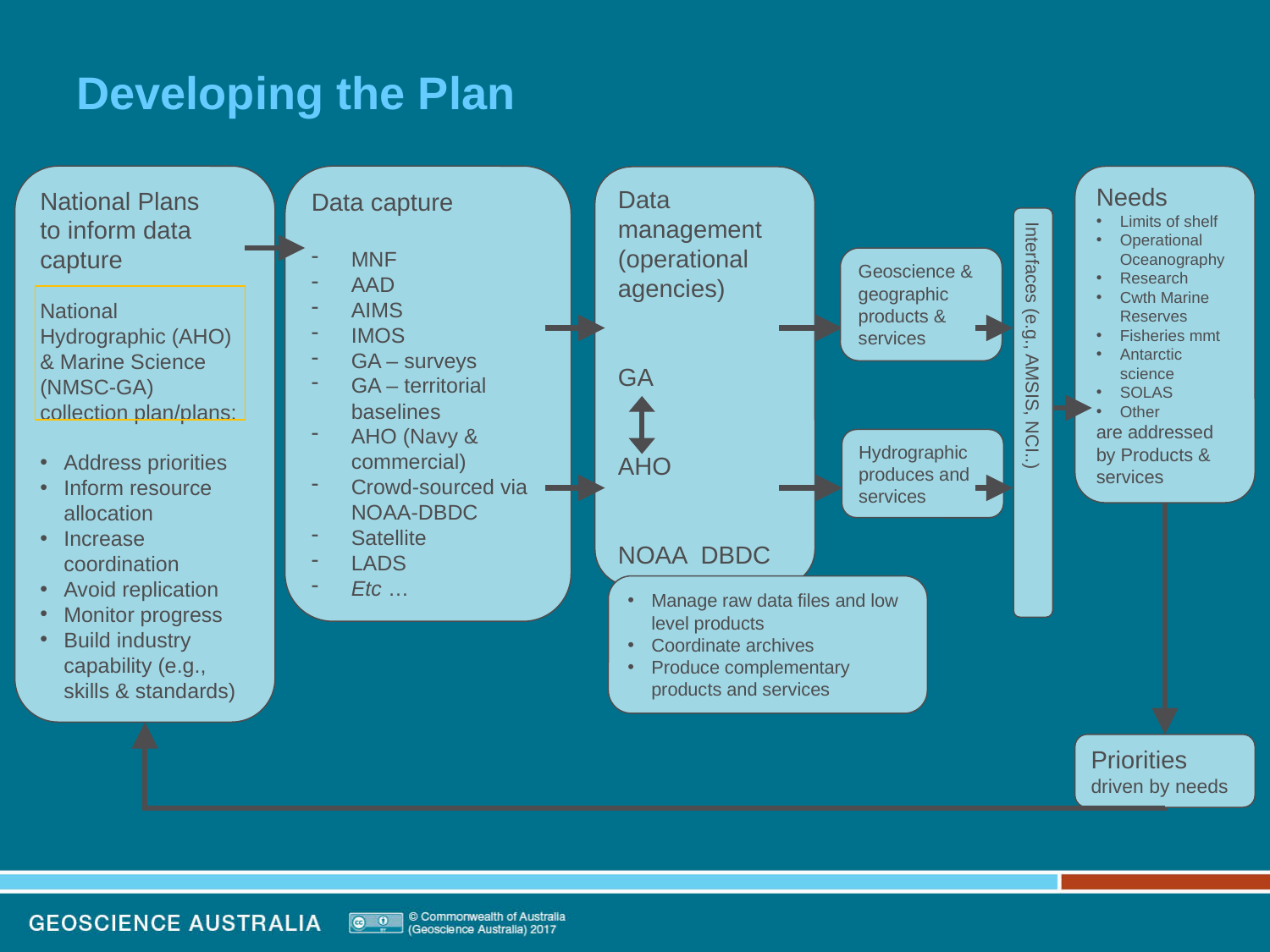

# Developing the Plan
National Plans
to inform data capture

National Hydrographic (AHO) & Marine Science (NMSC-GA)
collection plan/plans:

Address priorities
Inform resource allocation
Increase coordination
Avoid replication
Monitor progress
Build industry capability (e.g., skills & standards)
Data capture

MNF
AAD
AIMS
IMOS
GA – surveys
GA – territorial baselines
AHO (Navy & commercial)
Crowd-sourced via NOAA-DBDC
Satellite
LADS
Etc …
Needs
Limits of shelf
Operational Oceanography
Research
Cwth Marine Reserves
Fisheries mmt
Antarctic science
SOLAS
Other
are addressed by Products & services
Data management (operational agencies)

GA

AHO

NOAA  DBDC
Geoscience & geographic products & services

Interfaces (e.g., AMSIS, NCI..)
Hydrographic produces and services
Manage raw data files and low level products
Coordinate archives
Produce complementary products and services
Priorities driven by needs